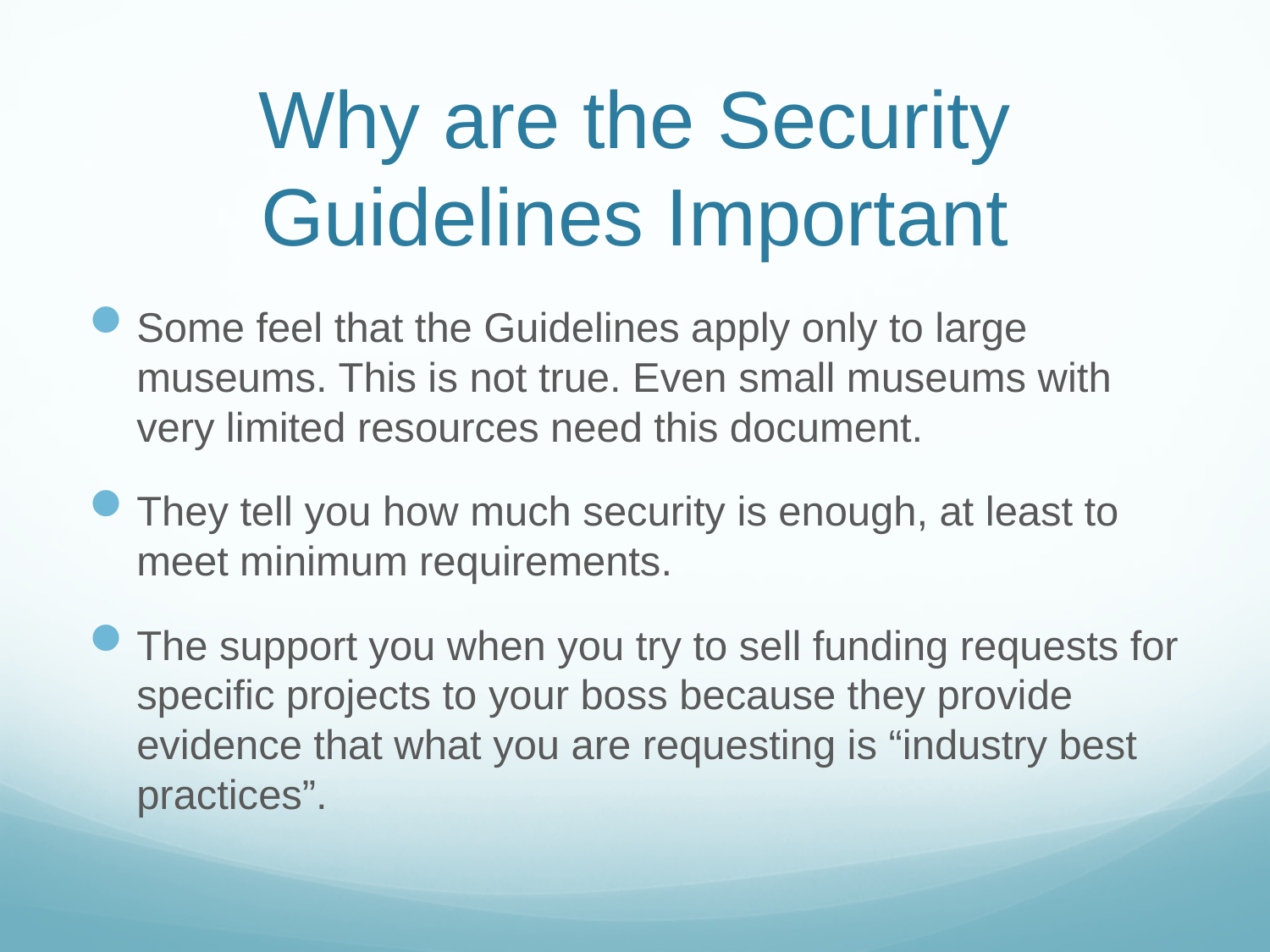

# Why are the Security Guidelines Important
Some feel that the Guidelines apply only to large museums. This is not true. Even small museums with very limited resources need this document.
They tell you how much security is enough, at least to meet minimum requirements.
The support you when you try to sell funding requests for specific projects to your boss because they provide evidence that what you are requesting is “industry best practices”.